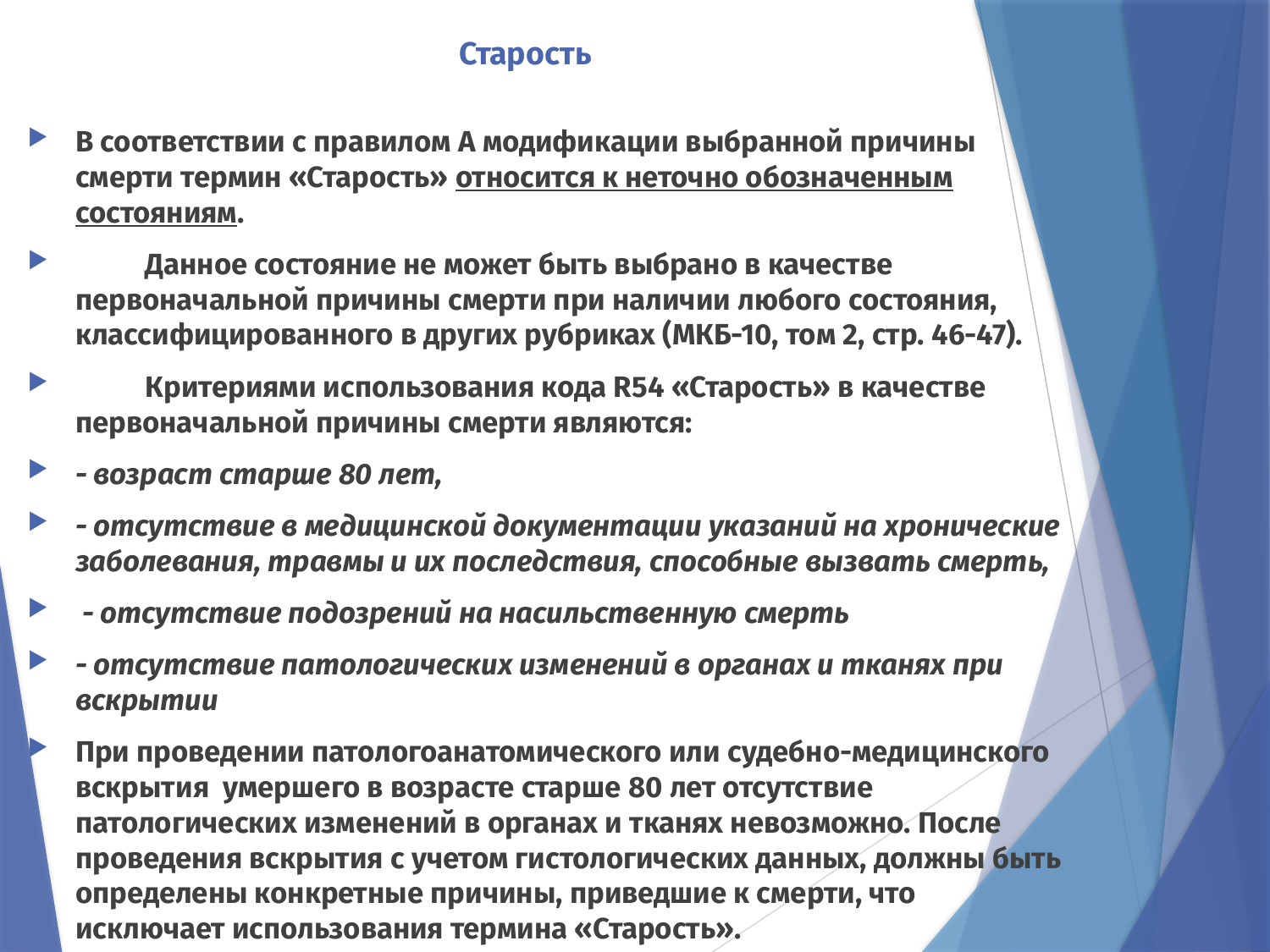

# Старость
В соответствии с правилом А модификации выбранной причины смерти термин «Старость» относится к неточно обозначенным состояниям.
          Данное состояние не может быть выбрано в качестве первоначальной причины смерти при наличии любого состояния, классифицированного в других рубриках (МКБ-10, том 2, стр. 46-47).
          Критериями использования кода R54 «Старость» в качестве первоначальной причины смерти являются:
- возраст старше 80 лет,
- отсутствие в медицинской документации указаний на хронические заболевания, травмы и их последствия, способные вызвать смерть,
 - отсутствие подозрений на насильственную смерть
- отсутствие патологических изменений в органах и тканях при вскрытии
При проведении патологоанатомического или судебно-медицинского вскрытия  умершего в возрасте старше 80 лет отсутствие патологических изменений в органах и тканях невозможно. После проведения вскрытия с учетом гистологических данных, должны быть определены конкретные причины, приведшие к смерти, что исключает использования термина «Старость».